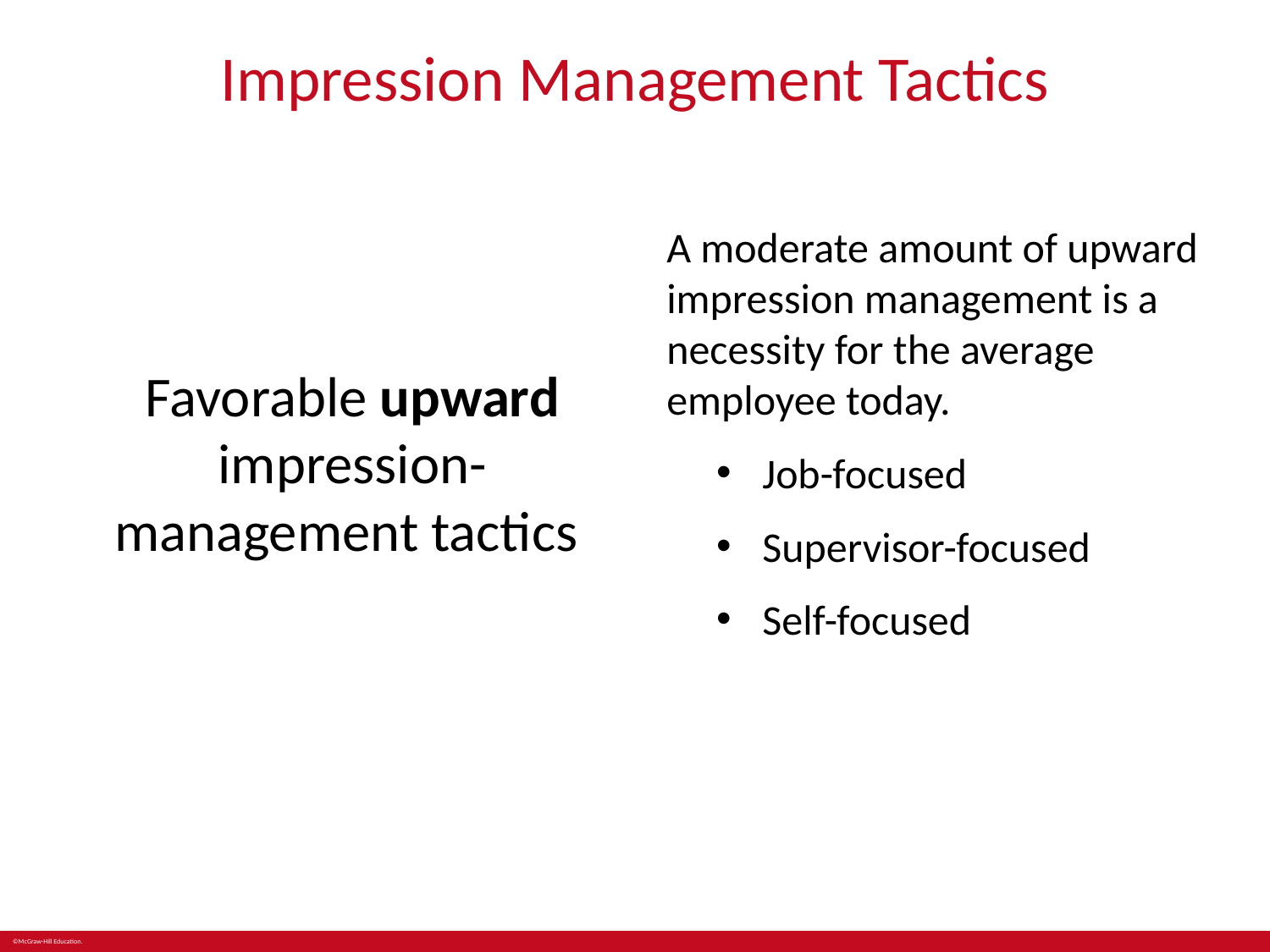

# Impression Management Tactics
Favorable upward impression- management tactics
A moderate amount of upward impression management is a necessity for the average employee today.
Job-focused
Supervisor-focused
Self-focused